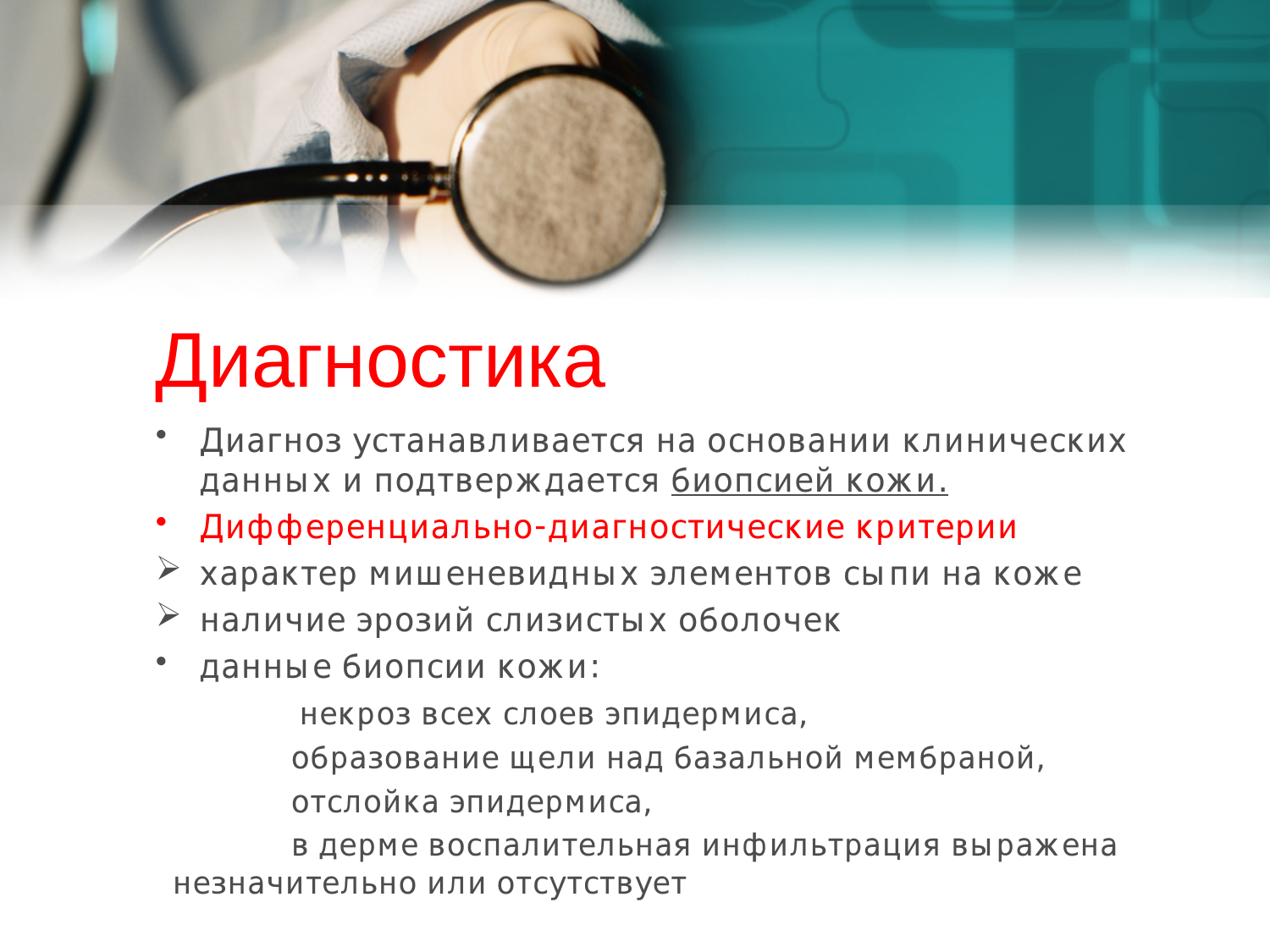

# Диагностика
Диагноз устанавливается на основании клинических данных и подтверждается биопсией кожи.
Дифференциально-диагностические критерии
характер мишеневидных элементов сыпи на коже
наличие эрозий слизистых оболочек
данные биопсии кожи:
             некроз всех слоев эпидермиса,
             образование щели над базальной мембраной,
             отслойка эпидермиса,
             в дерме воспалительная инфильтрация выражена незначительно или отсутствует